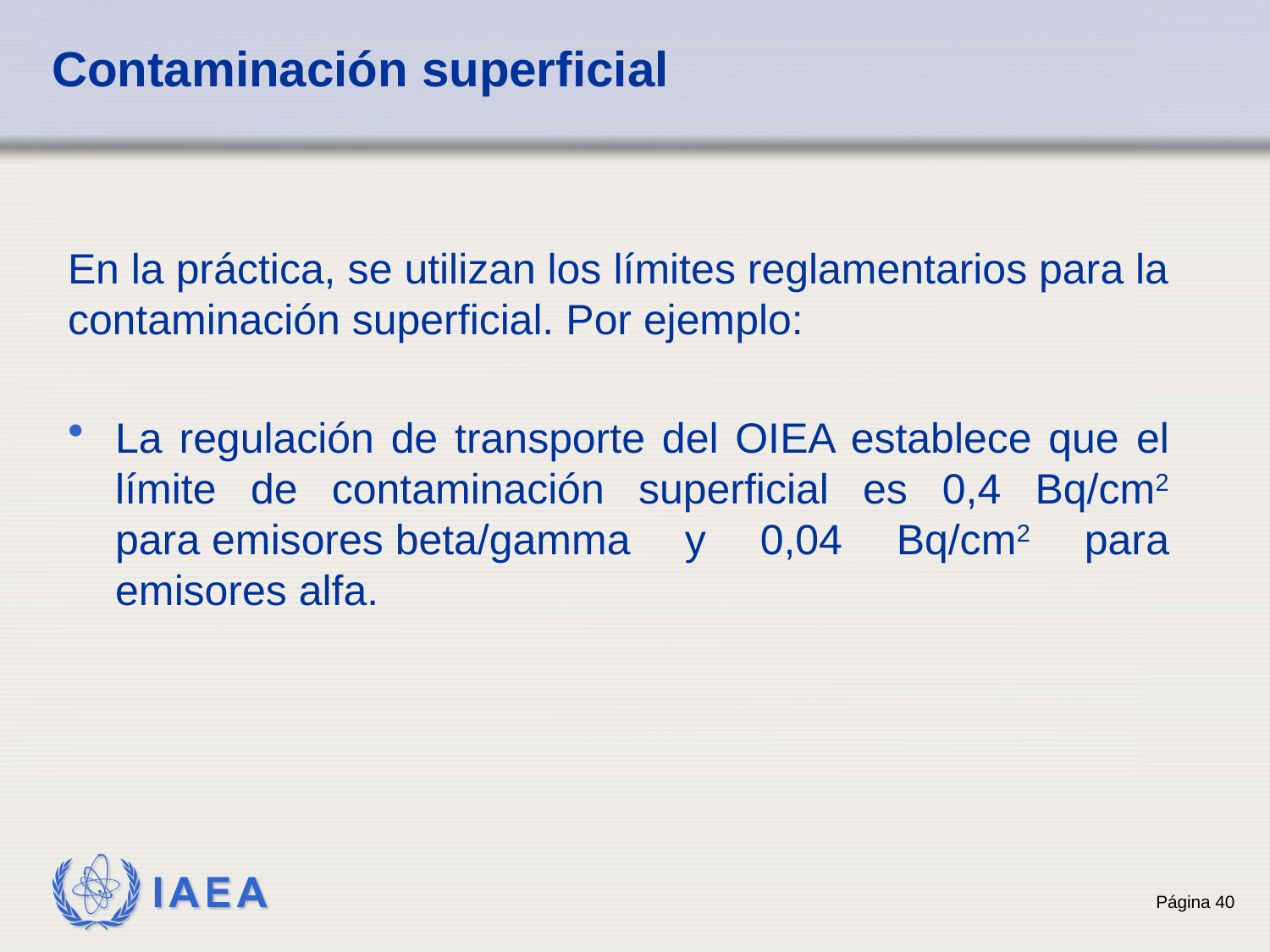

# Contaminación superficial

En la práctica, se utilizan los límites reglamentarios para la contaminación superficial. Por ejemplo:

La regulación de transporte del OIEA establece que el límite de contaminación superficial es 0,4 Bq/cm2 para emisores beta/gamma y 0,04 Bq/cm2 para emisores alfa.

40